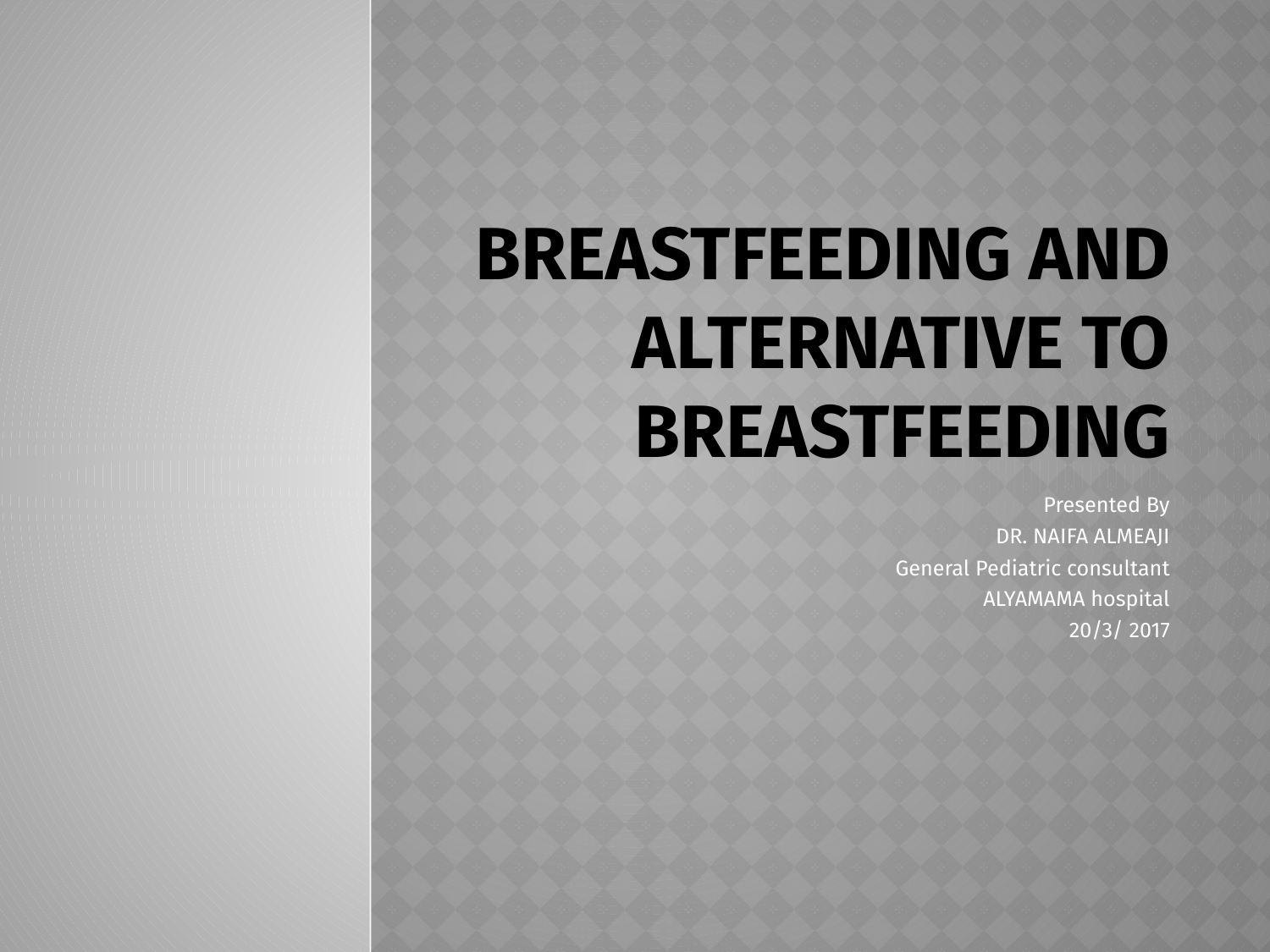

# Breastfeeding and alternative to breastfeeding
Presented By
DR. NAIFA ALMEAJI
General Pediatric consultant
ALYAMAMA hospital
20/3/ 2017